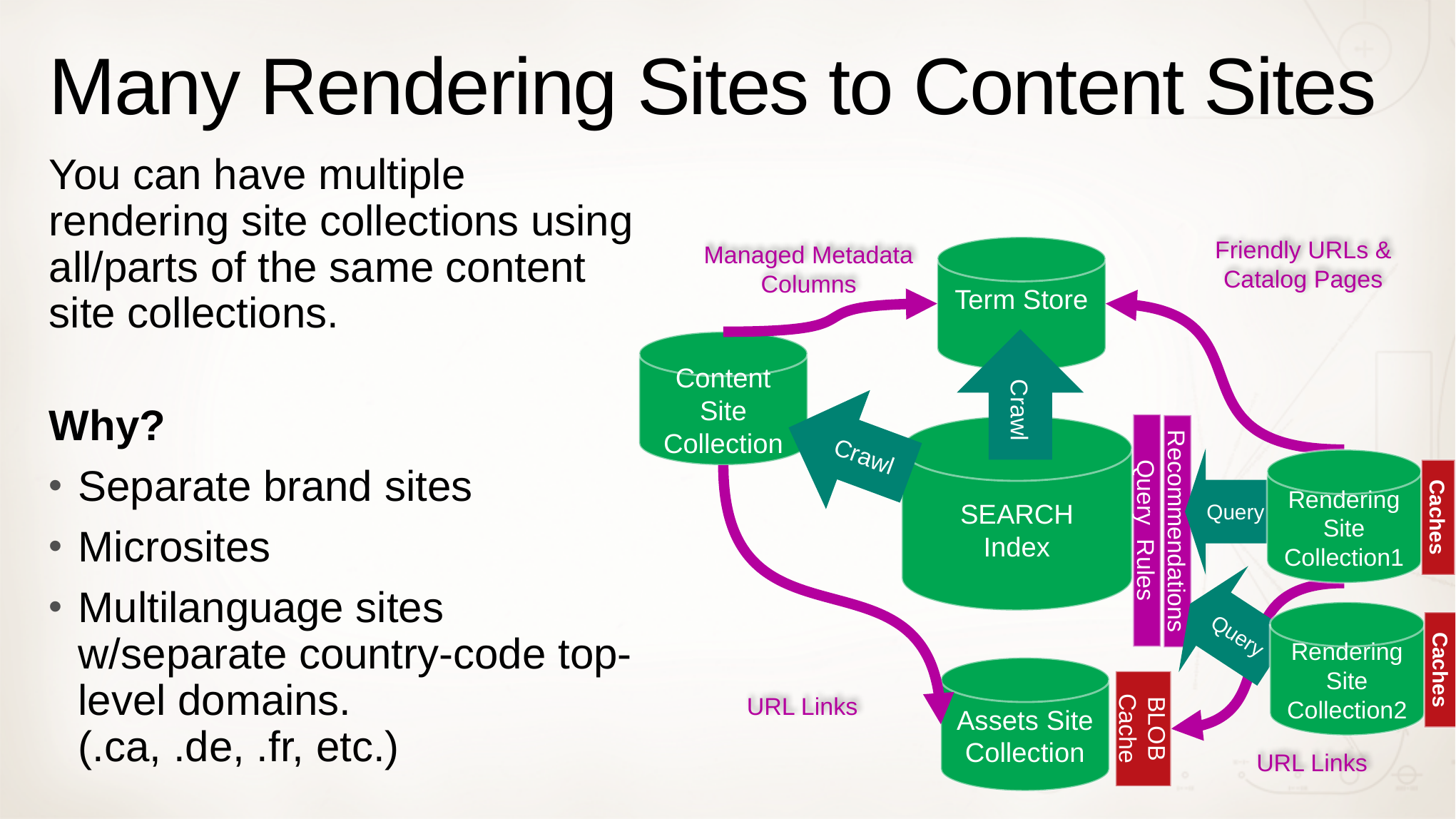

# Many Rendering Sites to Content Sites
You can have multiple rendering site collections using all/parts of the same content site collections.
Why?
Separate brand sites
Microsites
Multilanguage sites w/separate country-code top-level domains.
(.ca, .de, .fr, etc.)

Friendly URLs & Catalog Pages
Managed Metadata Columns
Term Store

Crawl
Content Site Collection
Crawl
Query  Rules
Recommendations
SEARCH
Index
Query
Rendering Site Collection1
Assets Site Collection
BLOB Cache
URL Links
URL Links
Caches
Query
Rendering Site Collection2
Caches